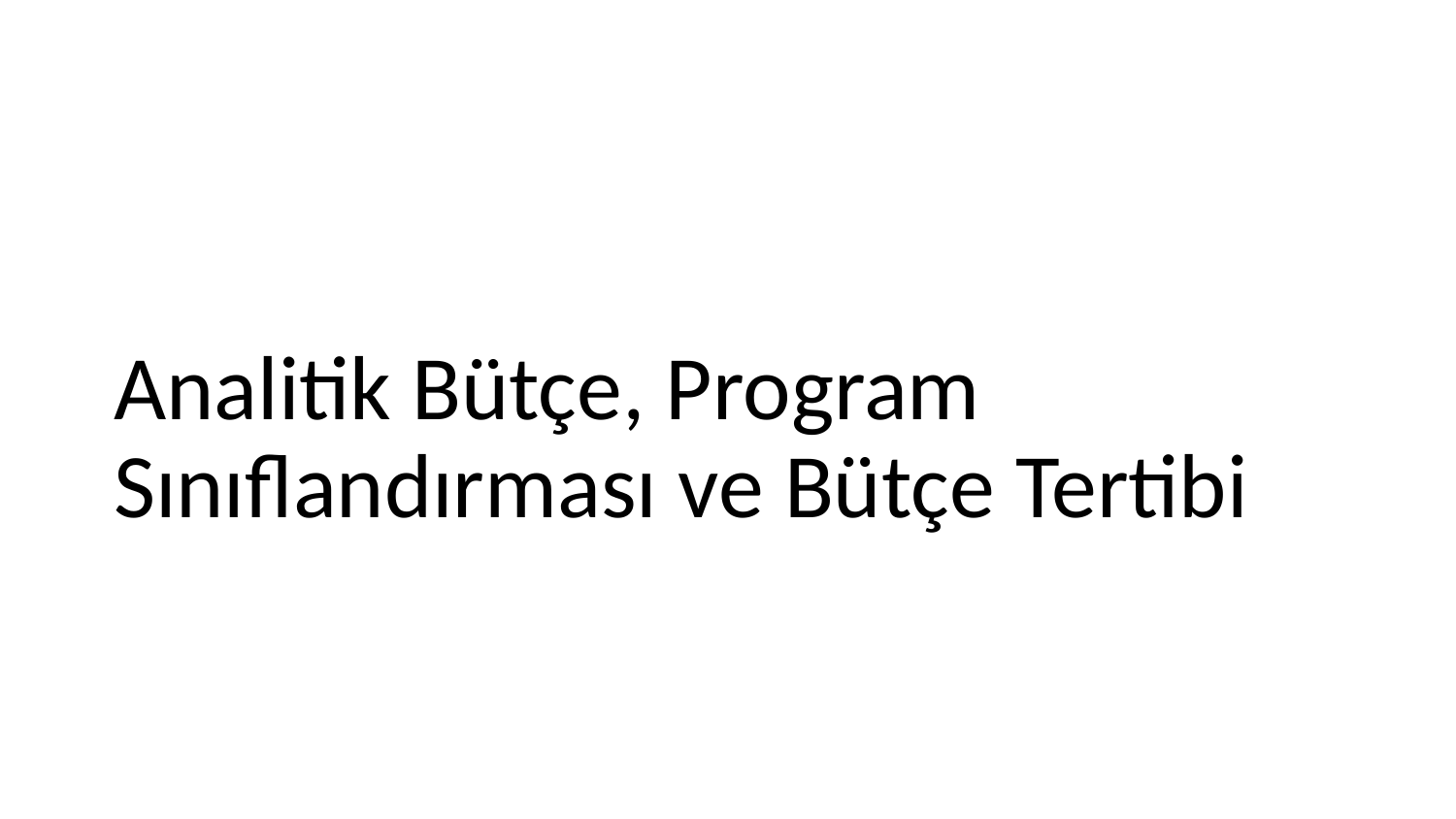

# Analitik Bütçe, Program Sınıflandırması ve Bütçe Tertibi